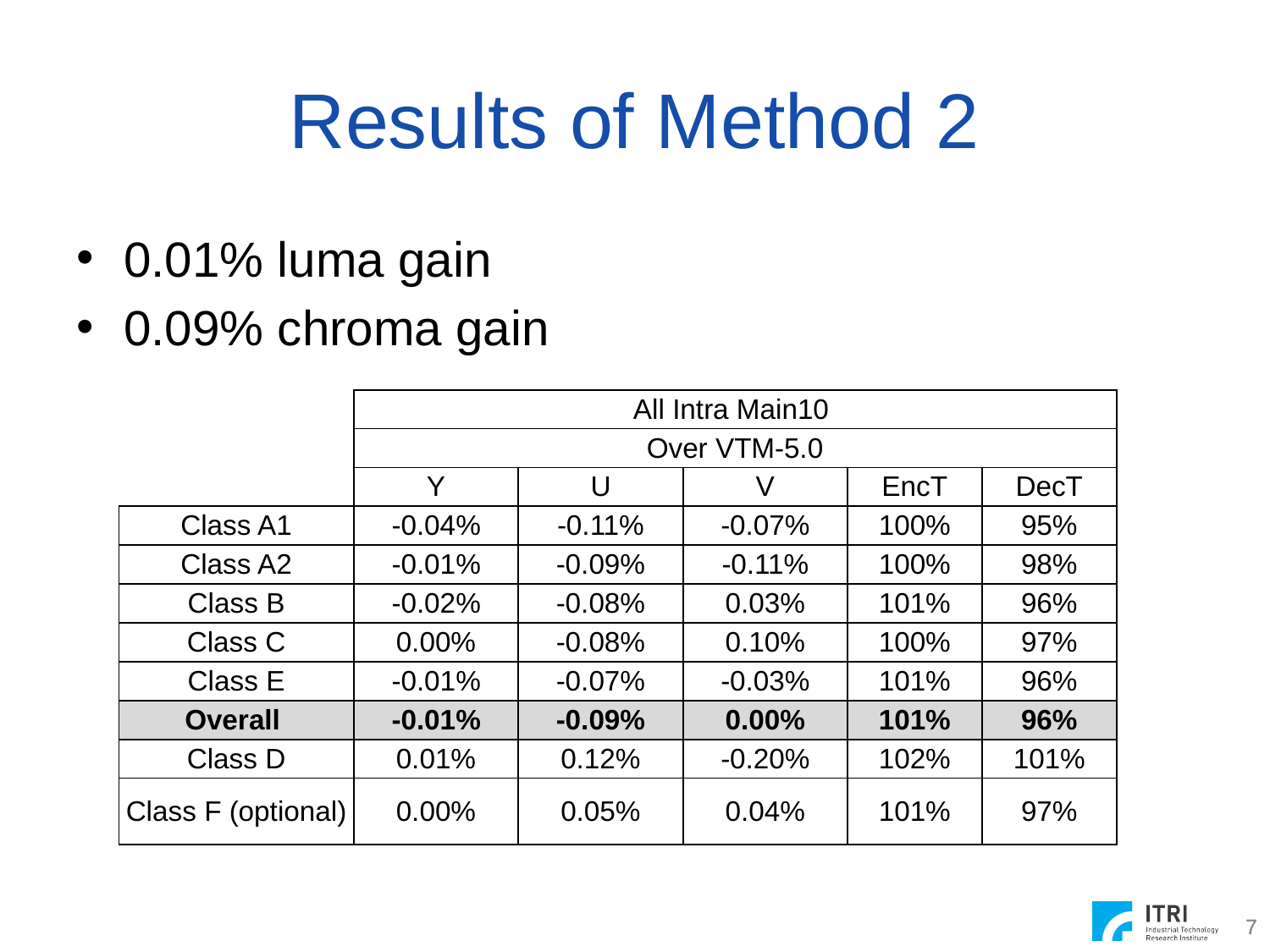

# Results of Method 2
0.01% luma gain
0.09% chroma gain
|  | All Intra Main10 |  |  |  |  |
| --- | --- | --- | --- | --- | --- |
|  | Over VTM-5.0 |  |  |  |  |
|  | Y | U | V | EncT | DecT |
| Class A1 | -0.04% | -0.11% | -0.07% | 100% | 95% |
| Class A2 | -0.01% | -0.09% | -0.11% | 100% | 98% |
| Class B | -0.02% | -0.08% | 0.03% | 101% | 96% |
| Class C | 0.00% | -0.08% | 0.10% | 100% | 97% |
| Class E | -0.01% | -0.07% | -0.03% | 101% | 96% |
| Overall | -0.01% | -0.09% | 0.00% | 101% | 96% |
| Class D | 0.01% | 0.12% | -0.20% | 102% | 101% |
| Class F (optional) | 0.00% | 0.05% | 0.04% | 101% | 97% |
7